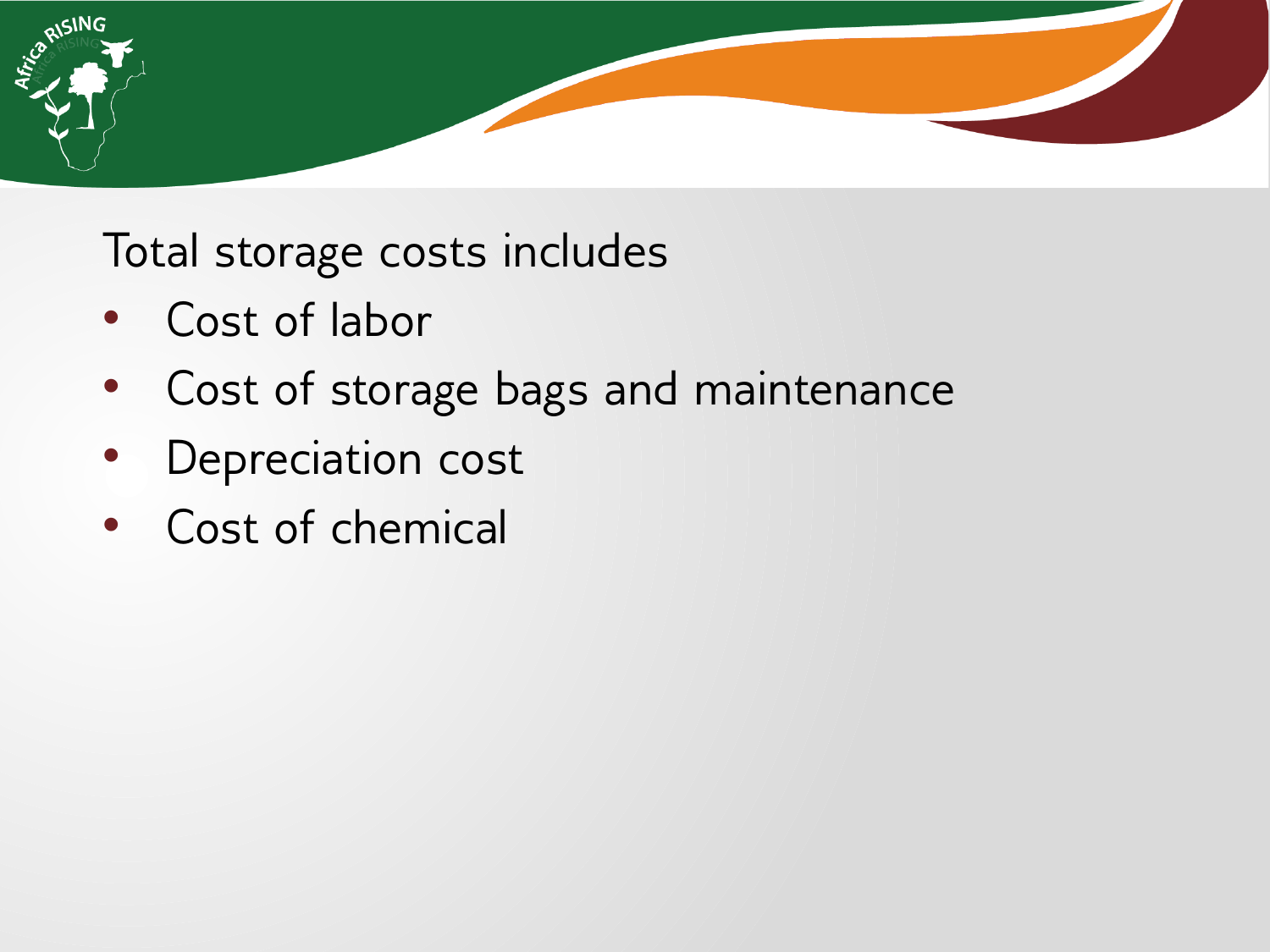

Total storage costs includes
Cost of labor
Cost of storage bags and maintenance
Depreciation cost
Cost of chemical